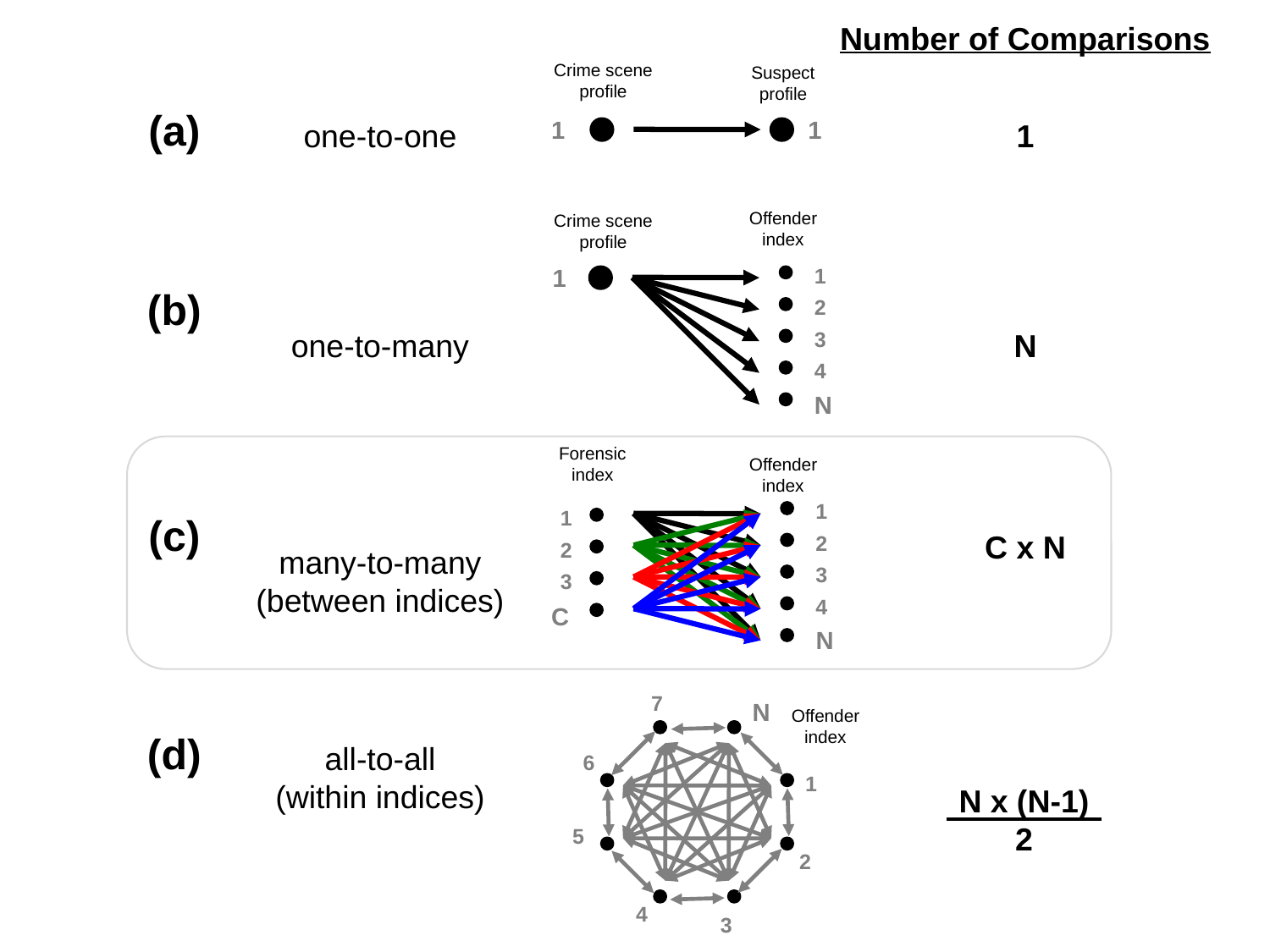

Number of Comparisons
Crime scene
profile
Suspect
profile
1
1

(a)
one-to-one
1
Offender index
Crime scene
profile
1
1

2

3

4

N

(b)
one-to-many
N

Forensic index
Offender index
1
1

2
2

3
3

4
C

N

(c)
C x N
many-to-many
(between indices)
7
N

6
1

5

2

4
3
Offender index
(d)
all-to-all
(within indices)
N x (N-1)
2